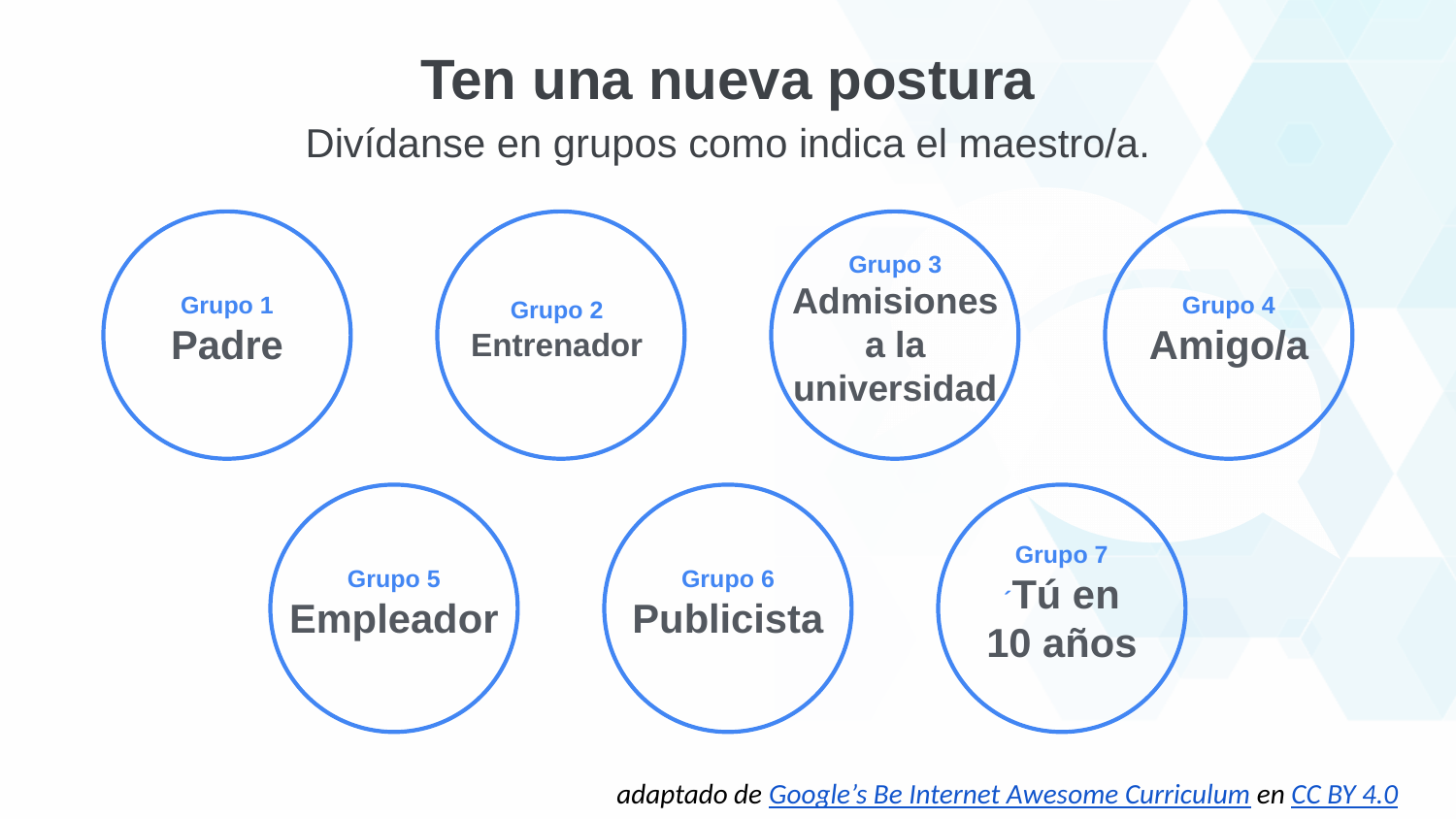

Ten una nueva postura
Divídanse en grupos como indica el maestro/a.

Grupo 3
Admisiones a la universidad
Grupo 1
Padre
Grupo 2
Entrenador
Grupo 4
Amigo/a

Grupo 5
Empleador
Grupo 6
Publicista
Grupo 7
´Tú en
10 años
adaptado de Google’s Be Internet Awesome Curriculum en CC BY 4.0